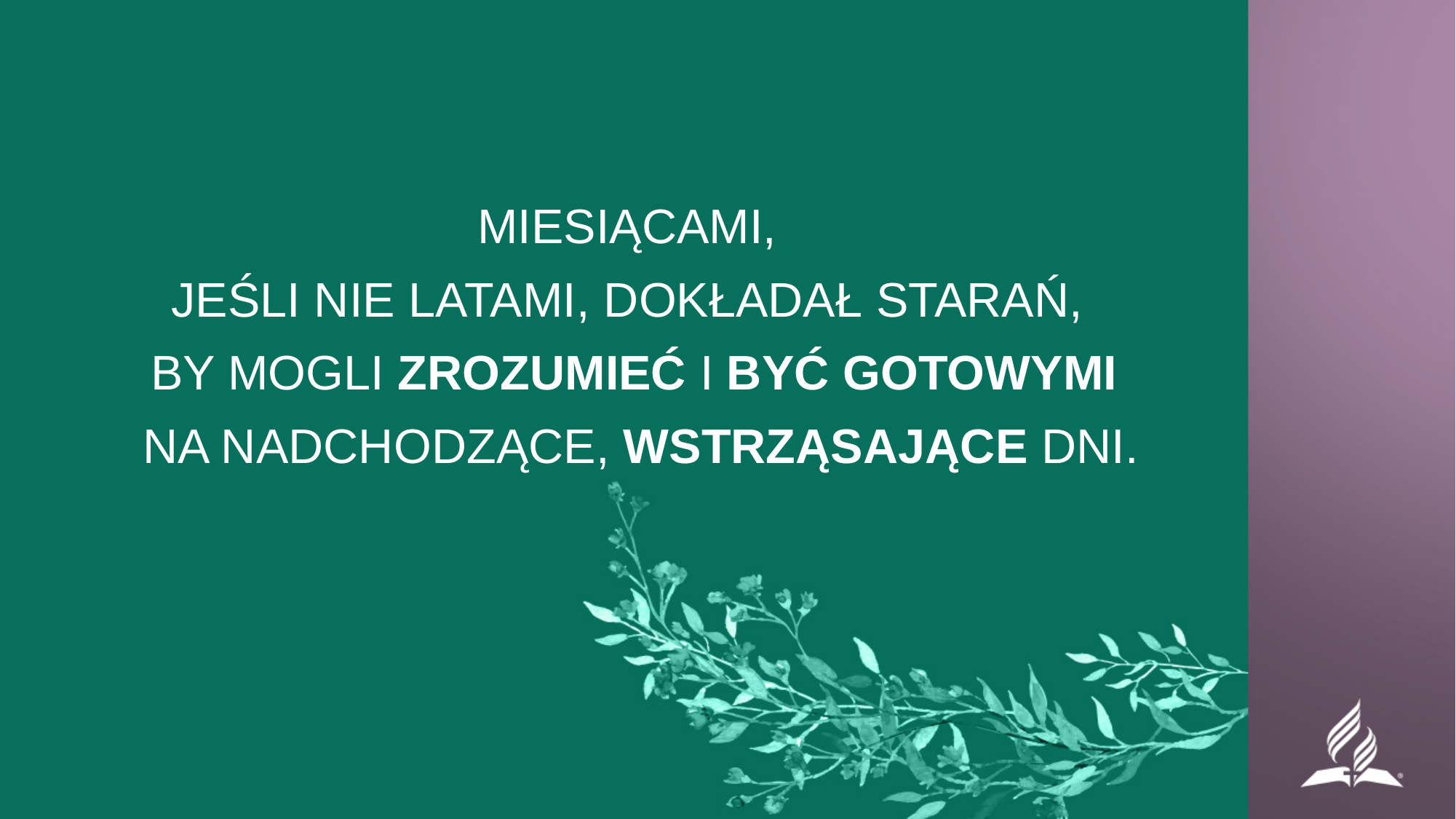

MIESIĄCAMI,
JEŚLI NIE LATAMI, DOKŁADAŁ STARAŃ,
BY MOGLI ZROZUMIEĆ I BYĆ GOTOWYMI
 NA NADCHODZĄCE, WSTRZĄSAJĄCE DNI.